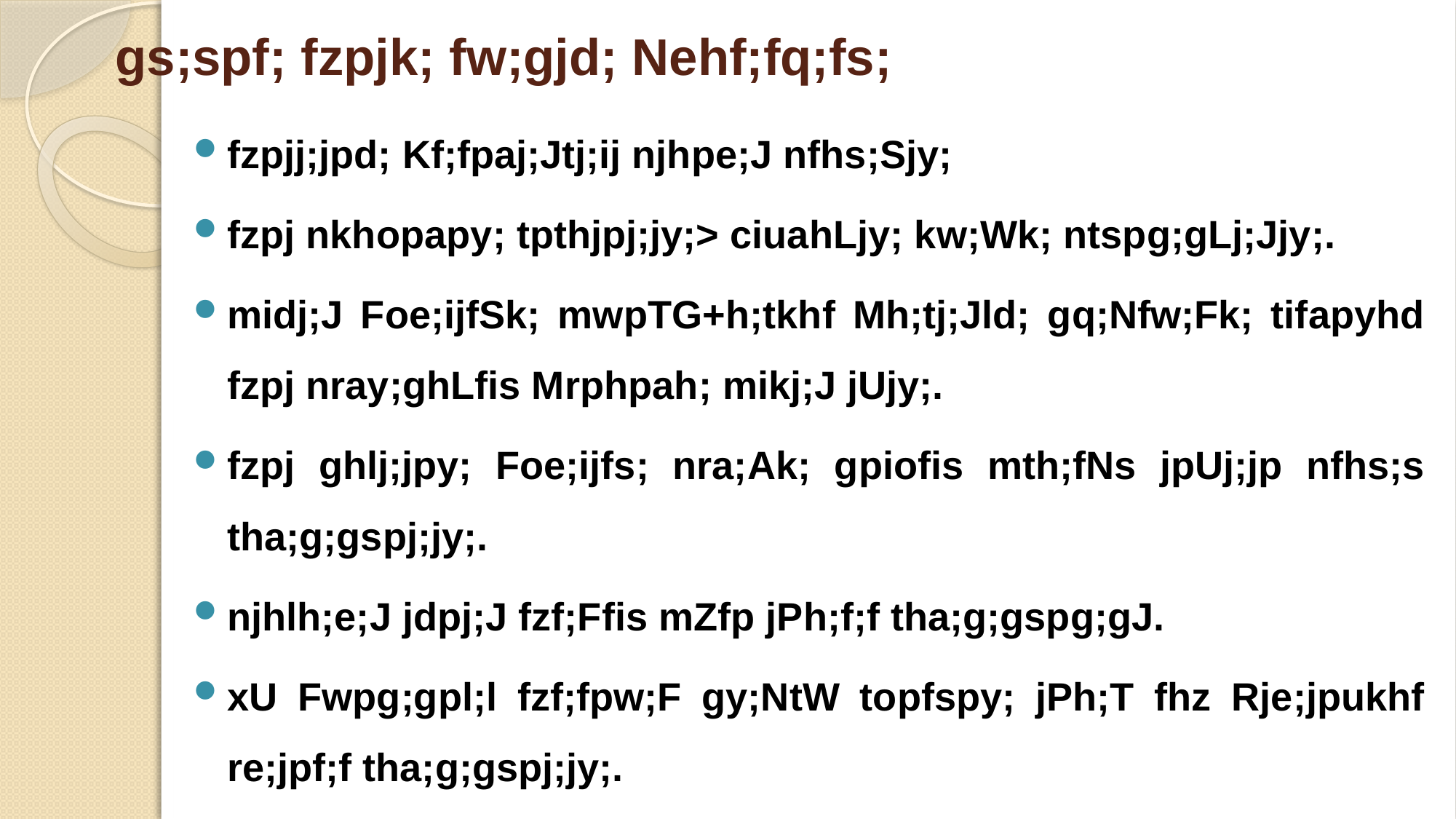

# gs;spf; fzpjk; fw;gjd; Nehf;fq;fs;
fzpjj;jpd; Kf;fpaj;Jtj;ij njhpe;J nfhs;Sjy;
fzpj nkhopapy; tpthjpj;jy;> ciuahLjy; kw;Wk; ntspg;gLj;Jjy;.
midj;J Foe;ijfSk; mwpTG+h;tkhf Mh;tj;Jld; gq;Nfw;Fk; tifapyhd fzpj nray;ghLfis Mrphpah; mikj;J jUjy;.
fzpj ghlj;jpy; Foe;ijfs; nra;Ak; gpiofis mth;fNs jpUj;jp nfhs;s tha;g;gspj;jy;.
njhlh;e;J jdpj;J fzf;Ffis mZfp jPh;f;f tha;g;gspg;gJ.
xU Fwpg;gpl;l fzf;fpw;F gy;NtW topfspy; jPh;T fhz Rje;jpukhf re;jpf;f tha;g;gspj;jy;.
md;whl tho;tpy; vOk; fzf;Ffisj; jPh;f;Fk; jpwidg;ngw nra;jy;.
fhuz fhhPaj;NjhL rpe;jpf;Fk; jpwid tsh;j;jy;.